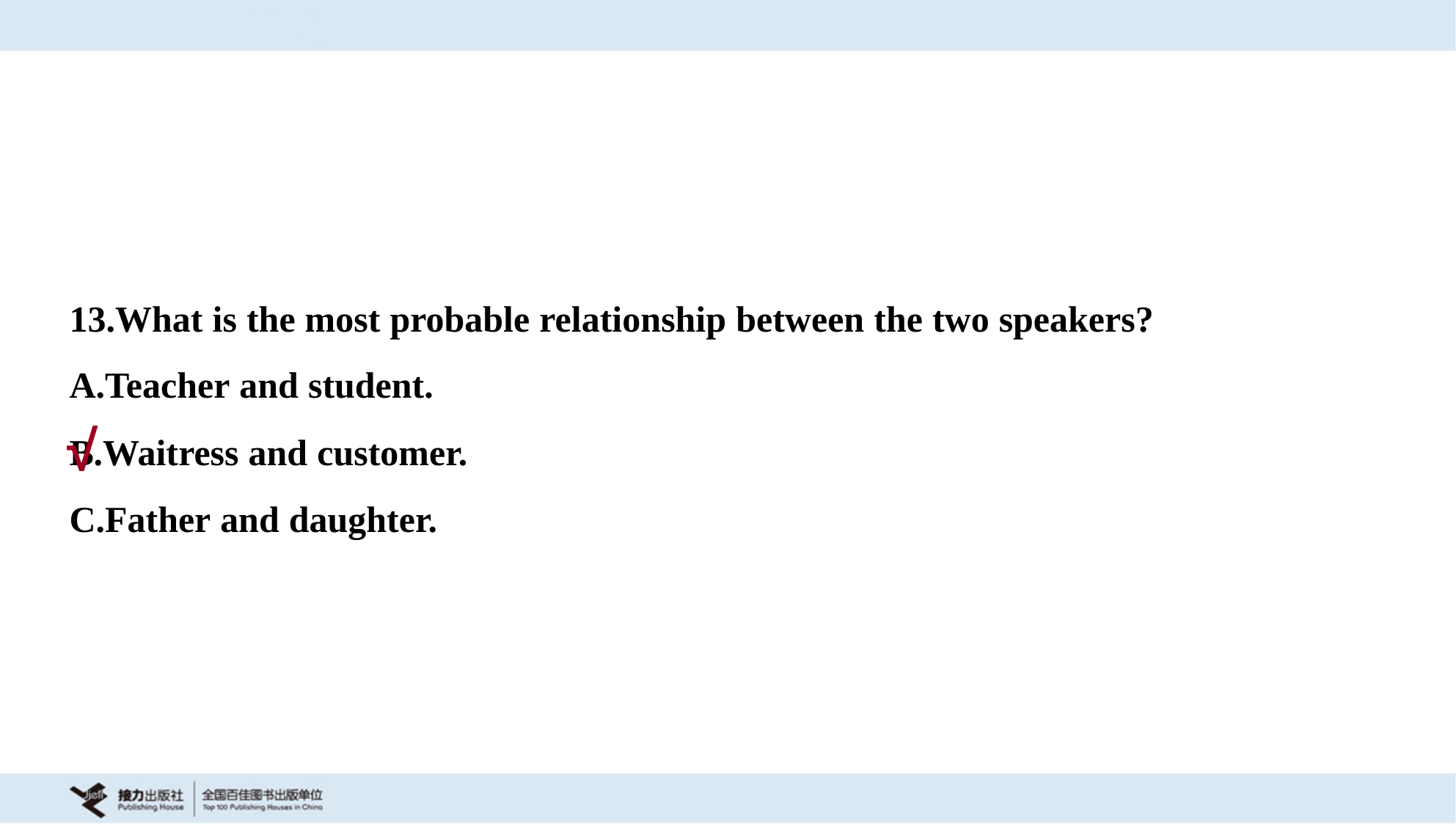

13.What is the most probable relationship between the two speakers?
A.Teacher and student.
B.Waitress and customer.
C.Father and daughter.
√